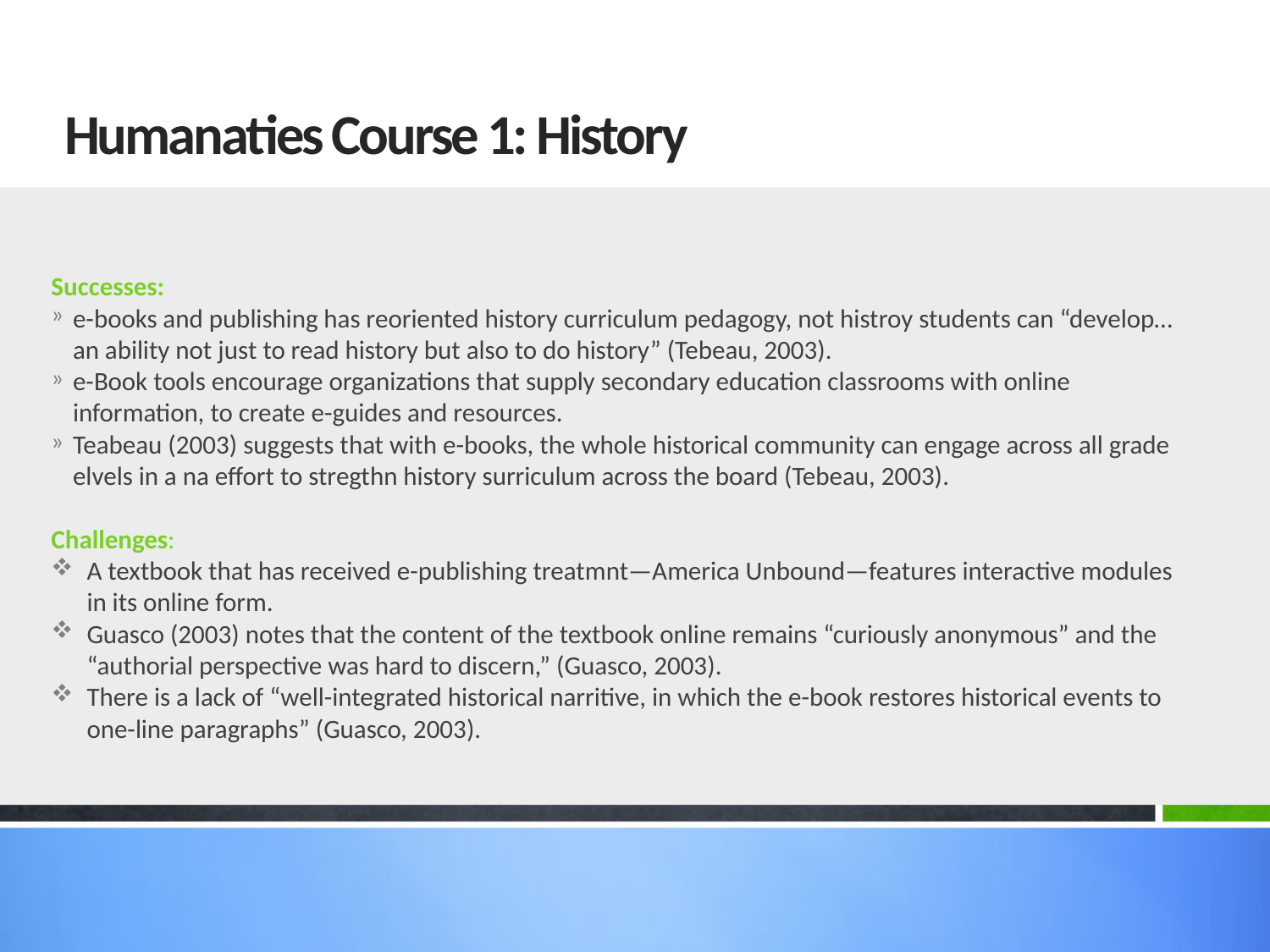

Humanaties Course 1: History

Successes:
e-books and publishing has reoriented history curriculum pedagogy, not histroy students can “develop…an ability not just to read history but also to do history” (Tebeau, 2003).
e-Book tools encourage organizations that supply secondary education classrooms with online information, to create e-guides and resources.
Teabeau (2003) suggests that with e-books, the whole historical community can engage across all grade elvels in a na effort to stregthn history surriculum across the board (Tebeau, 2003).

Challenges:
A textbook that has received e-publishing treatmnt—America Unbound—features interactive modules in its online form.
Guasco (2003) notes that the content of the textbook online remains “curiously anonymous” and the “authorial perspective was hard to discern,” (Guasco, 2003).
There is a lack of “well-integrated historical narritive, in which the e-book restores historical events to one-line paragraphs” (Guasco, 2003).